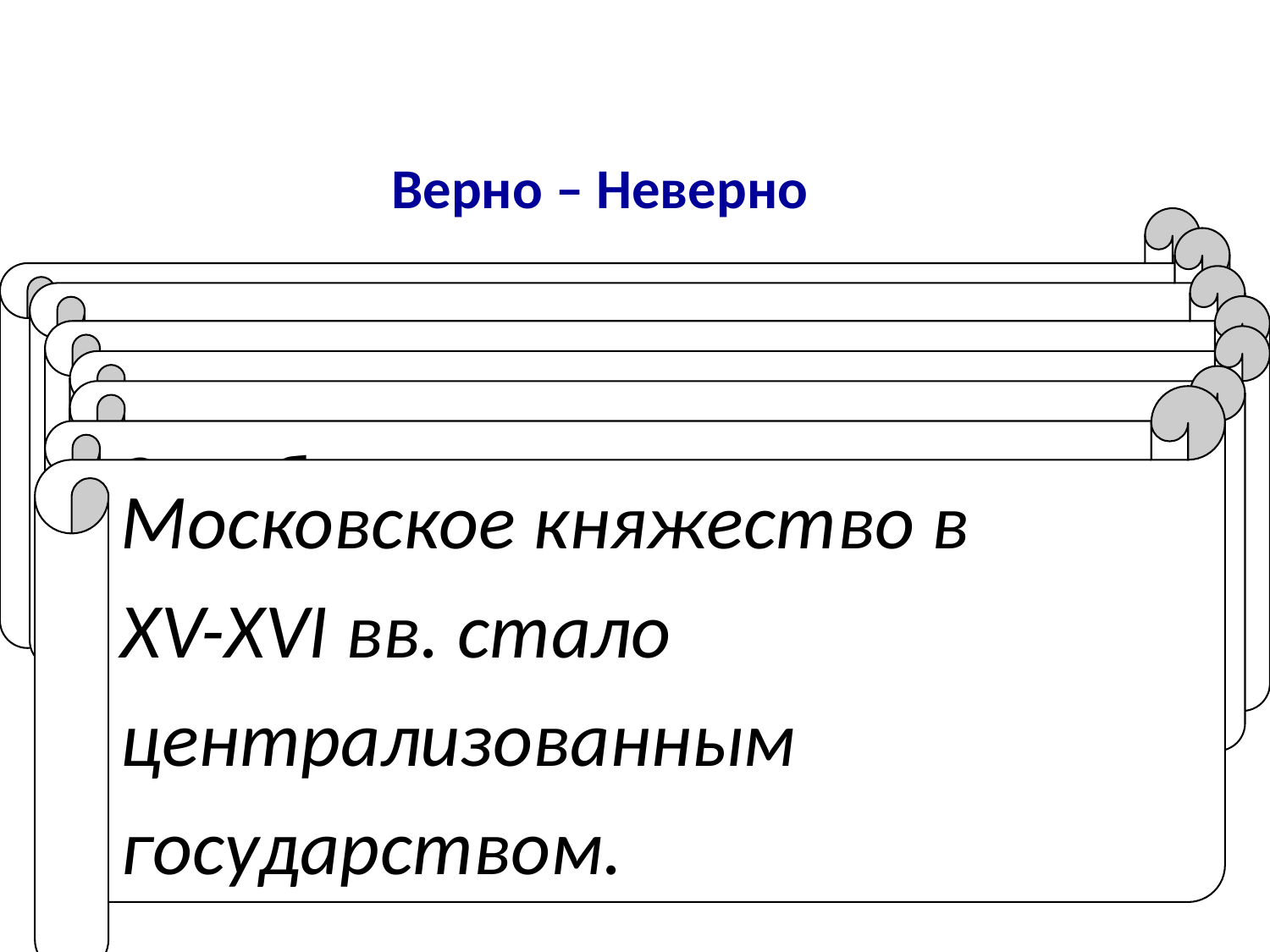

Проверьте себя:
Верно – Неверно

Иван III принял титул царя Руси.

Боярская дума –
совещательный орган власти
при царе.
Признаком единого
государства является
раздробленность.
При Иване II появились
символы власти –
скипетр и держава.
Дворец взимал налоги.
Судебник  -
общегосударственный
орган власти
Московское княжество в
XV-XVI вв. стало
централизованным
государством.